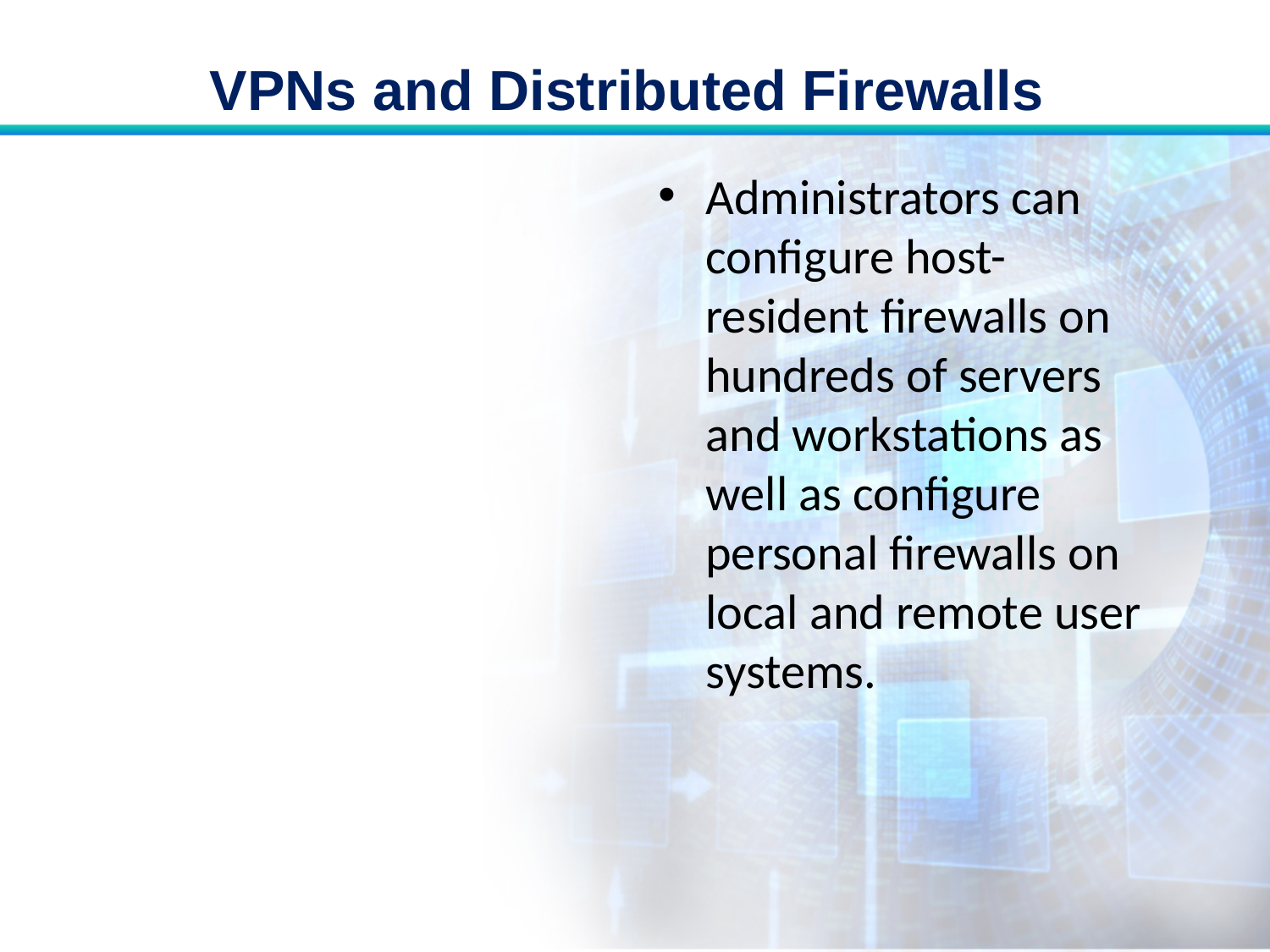

# VPNs and Distributed Firewalls
Administrators can configure host-resident firewalls on hundreds of servers and workstations as well as configure personal firewalls on local and remote user systems.